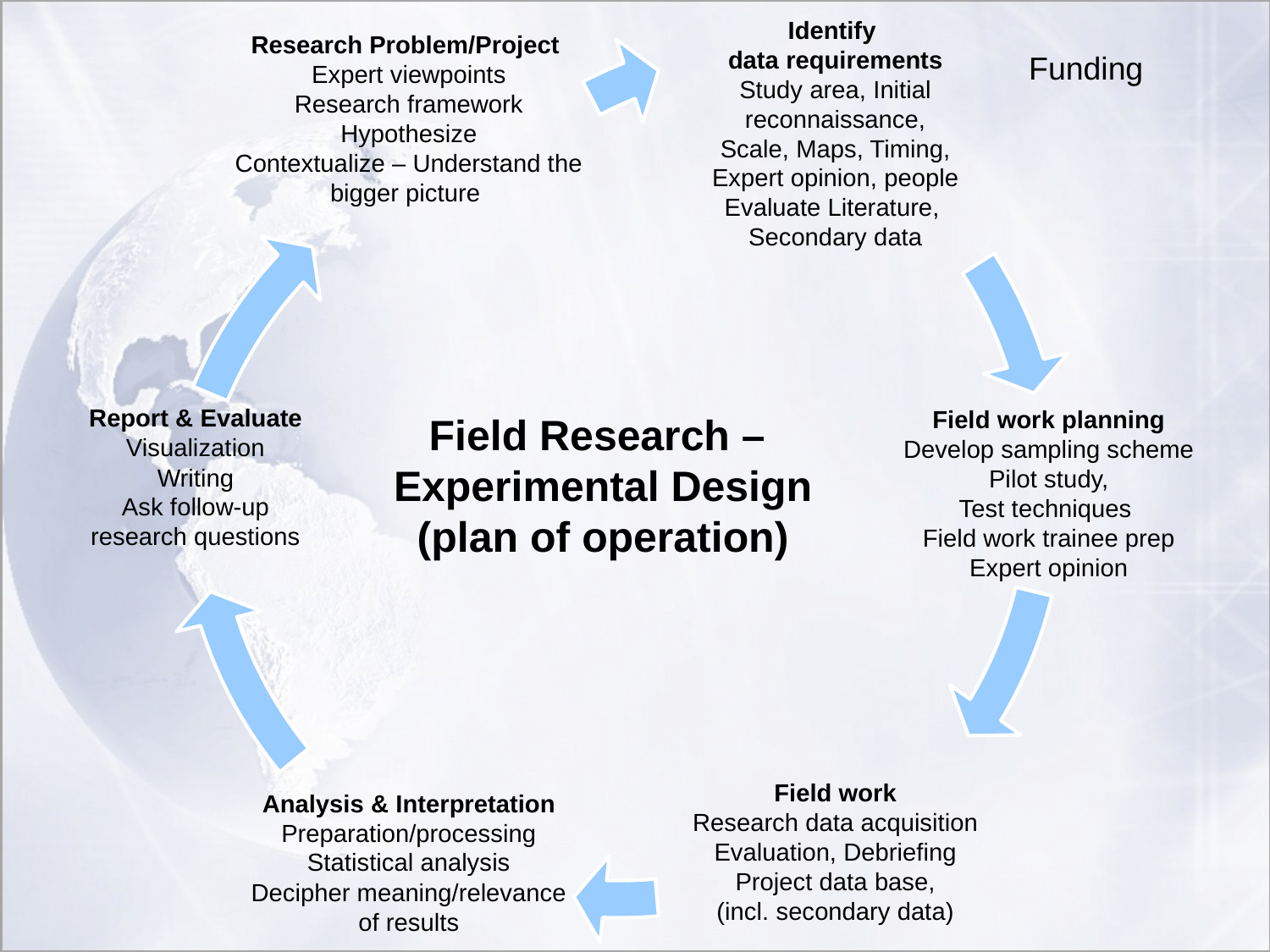

Identify
data requirements
Study area, Initial reconnaissance,
Scale, Maps, Timing,
Expert opinion, people
Evaluate Literature,
Secondary data
Field work planning
Develop sampling scheme
Pilot study,
Test techniques
Field work trainee prep
Expert opinion
Field work
Research data acquisition
Evaluation, Debriefing
Project data base,
(incl. secondary data)

Analysis & Interpretation
Preparation/processing
Statistical analysis
Decipher meaning/relevance of results
Report & Evaluate
Visualization
Writing
Ask follow-up research questions

Research Problem/Project
Expert viewpoints
Research framework
Hypothesize
Contextualize – Understand the bigger picture

Funding
Field Research –
Experimental Design
(plan of operation)